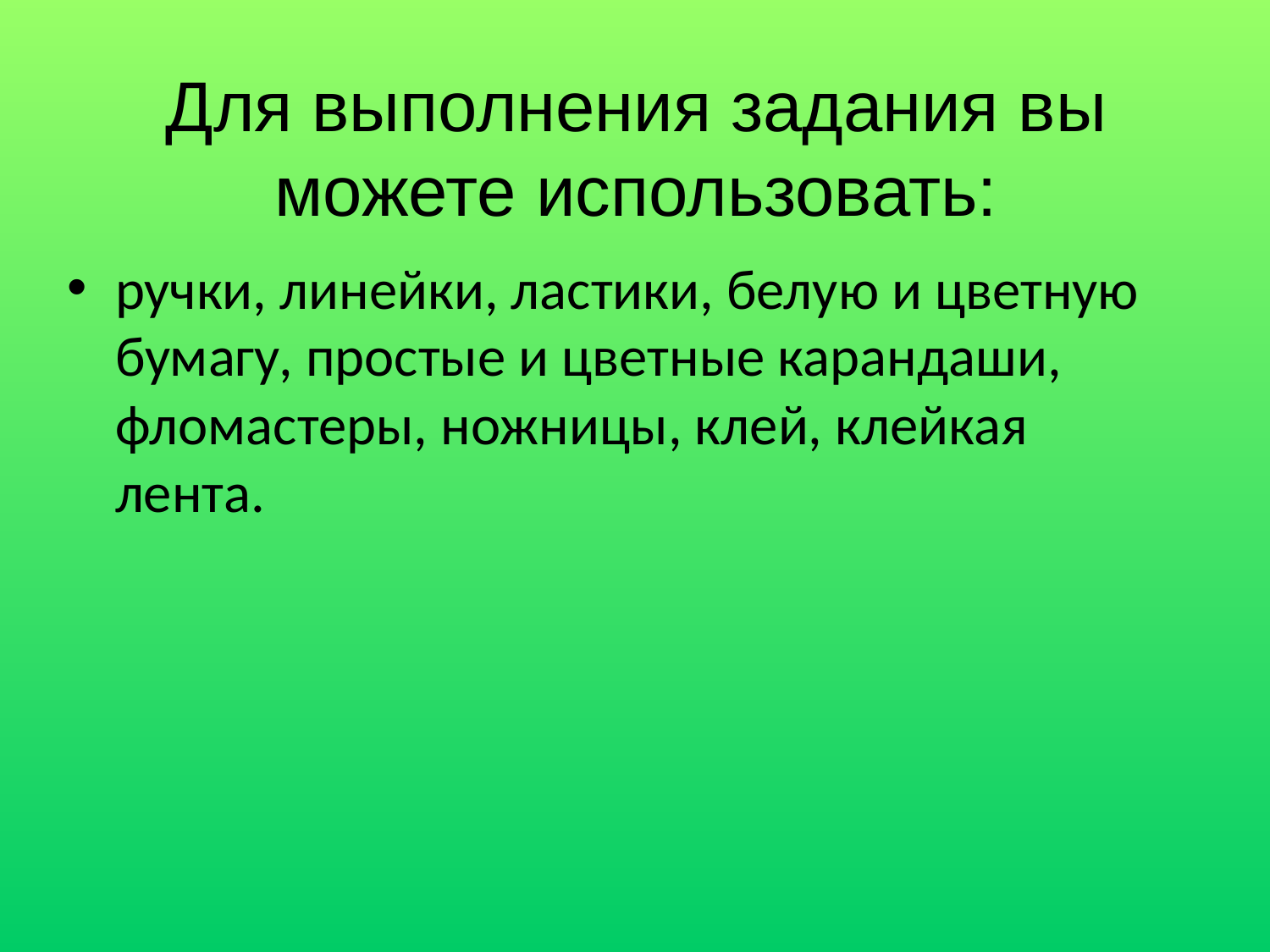

# Для выполнения задания вы можете использовать:
ручки, линейки, ластики, белую и цветную бумагу, простые и цветные карандаши, фломастеры, ножницы, клей, клейкая лента.